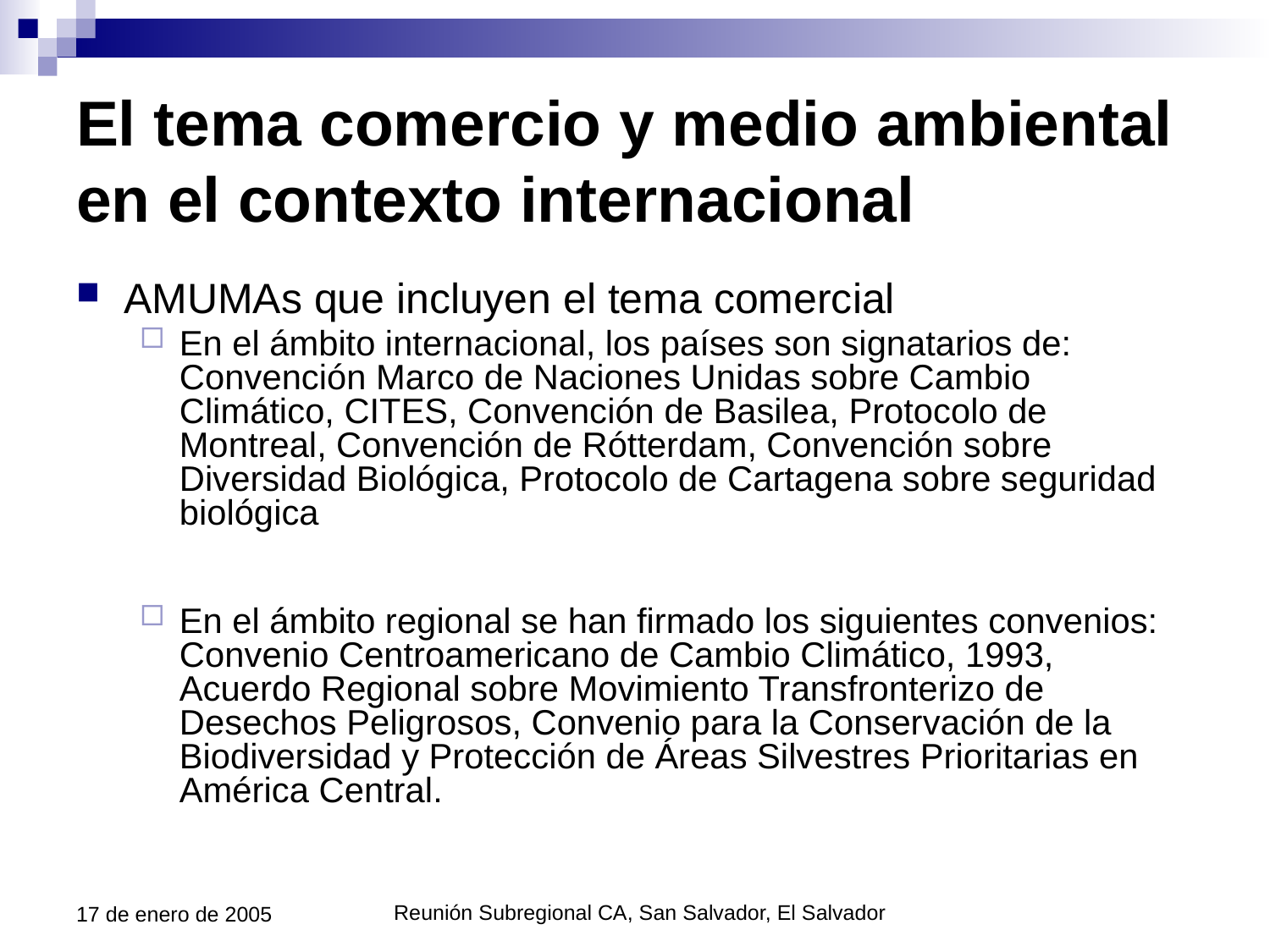

# El tema comercio y medio ambiental en el contexto internacional
AMUMAs que incluyen el tema comercial
En el ámbito internacional, los países son signatarios de: Convención Marco de Naciones Unidas sobre Cambio Climático, CITES, Convención de Basilea, Protocolo de Montreal, Convención de Rótterdam, Convención sobre Diversidad Biológica, Protocolo de Cartagena sobre seguridad biológica
En el ámbito regional se han firmado los siguientes convenios: Convenio Centroamericano de Cambio Climático, 1993, Acuerdo Regional sobre Movimiento Transfronterizo de Desechos Peligrosos, Convenio para la Conservación de la Biodiversidad y Protección de Áreas Silvestres Prioritarias en América Central.
17 de enero de 2005
Reunión Subregional CA, San Salvador, El Salvador